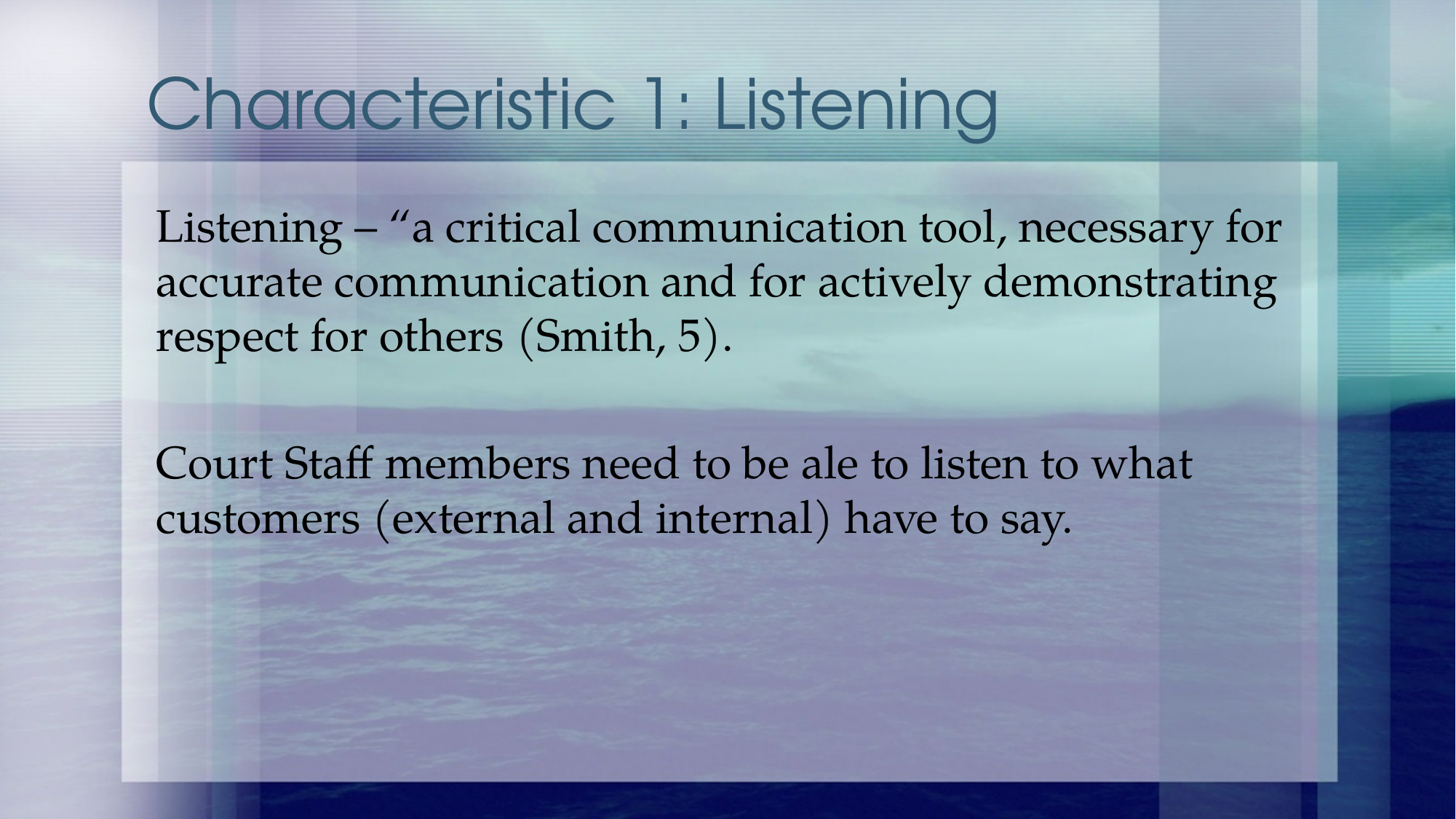

# Characteristic 1: Listening
Listening – “a critical communication tool, necessary for accurate communication and for actively demonstrating respect for others (Smith, 5).

Court Staff members need to be ale to listen to what customers (external and internal) have to say.